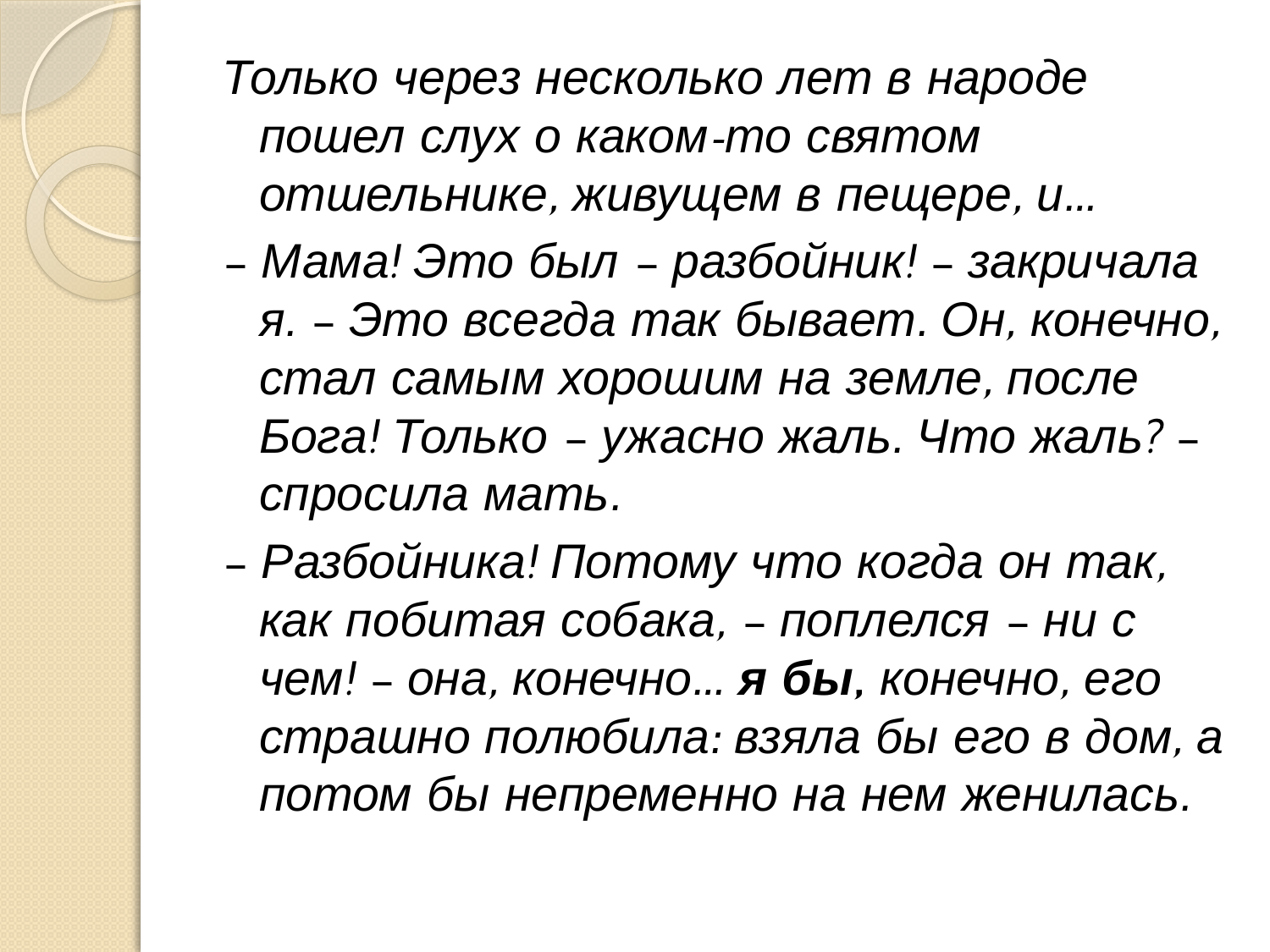

Только через несколько лет в народе пошел слух о каком-то святом отшельнике, живущем в пещере, и…
– Мама! Это был – разбойник! – закричала я. – Это всегда так бывает. Он, конечно, стал самым хорошим на земле, после Бога! Только – ужасно жаль. Что жаль? – спросила мать.
– Разбойника! Потому что когда он так, как побитая собака, – поплелся – ни с чем! – она, конечно… я бы, конечно, его страшно полюбила: взяла бы его в дом, а потом бы непременно на нем женилась.